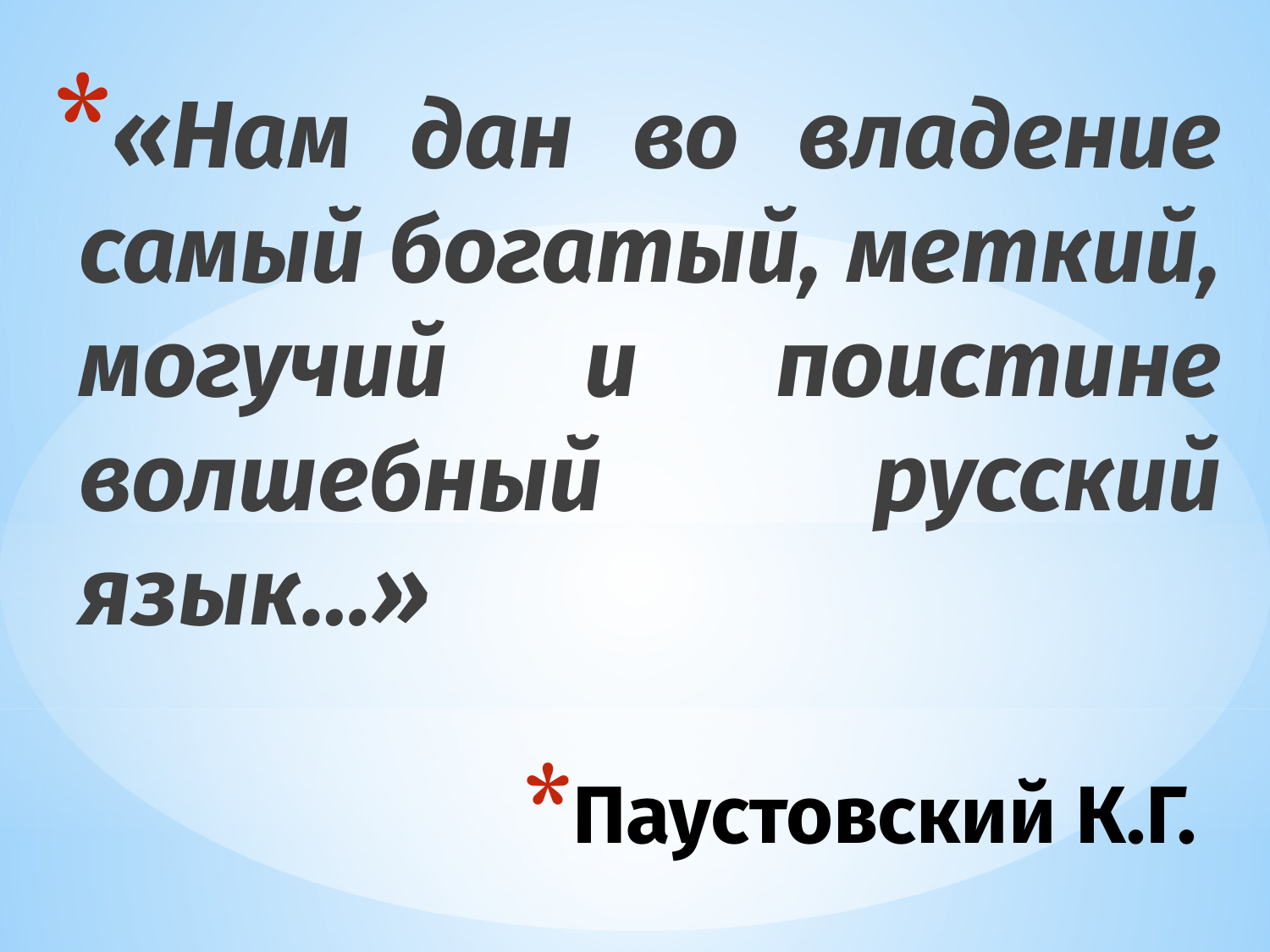

«Нам дан во владение самый богатый, меткий, могучий и поистине волшебный русский язык…»
# Паустовский К.Г.